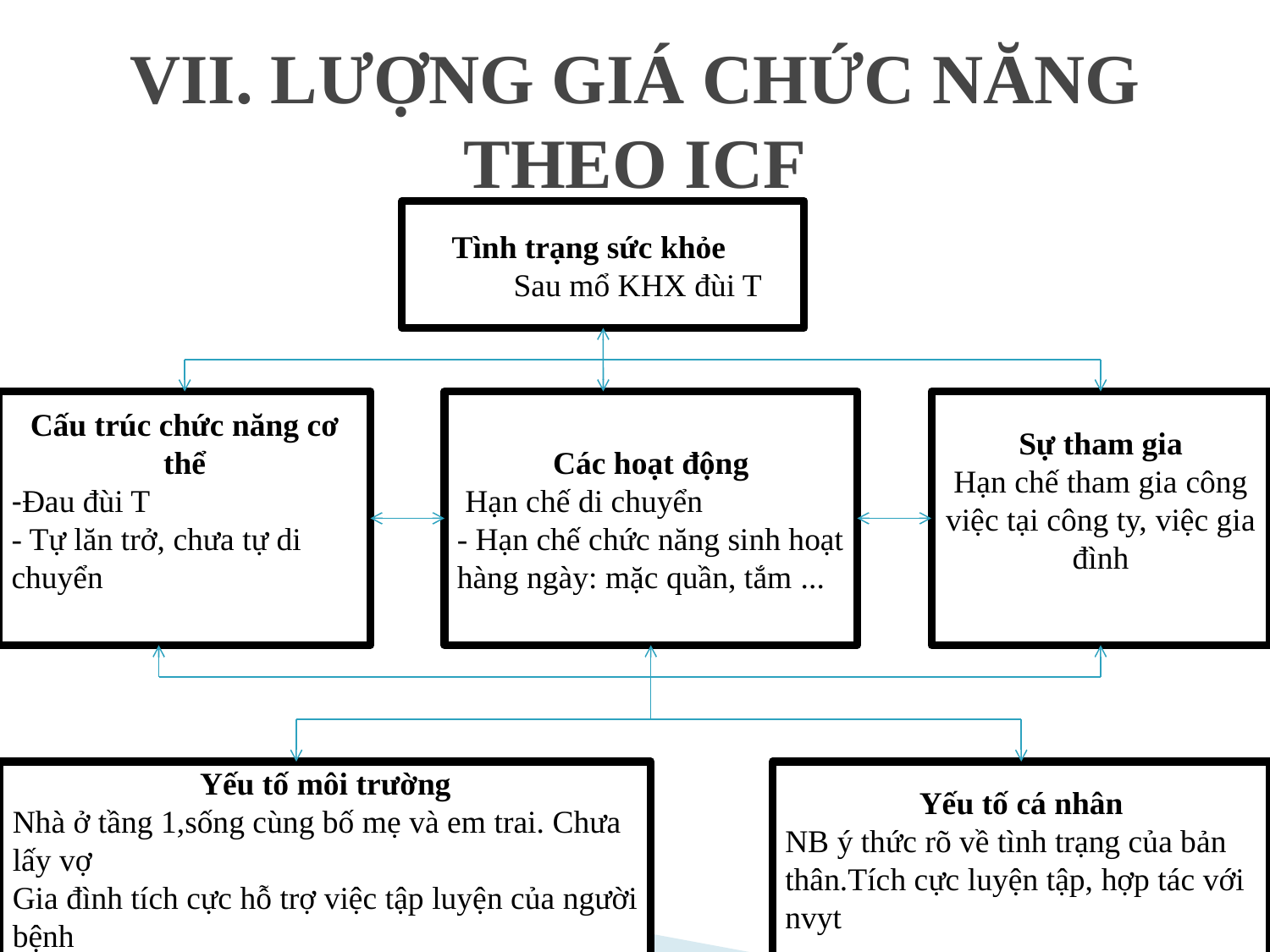

# VII. LƯỢNG GIÁ CHỨC NĂNG THEO ICF
    Tình trạng sức khỏe                 Sau mổ KHX đùi T

Sự tham gia
Hạn chế tham gia công việc tại công ty, việc gia đình

Các hoạt động
 Hạn chế di chuyển
- Hạn chế chức năng sinh hoạt hàng ngày: mặc quần, tắm ...
Cấu trúc chức năng cơ thể
-Đau đùi T
- Tự lăn trở, chưa tự di chuyển

Yếu tố môi trường
Nhà ở tầng 1,sống cùng bố mẹ và em trai. Chưa lấy vợ
Gia đình tích cực hỗ trợ việc tập luyện của người bệnh

Yếu tố cá nhân
NB ý thức rõ về tình trạng của bản thân.Tích cực luyện tập, hợp tác với nvyt